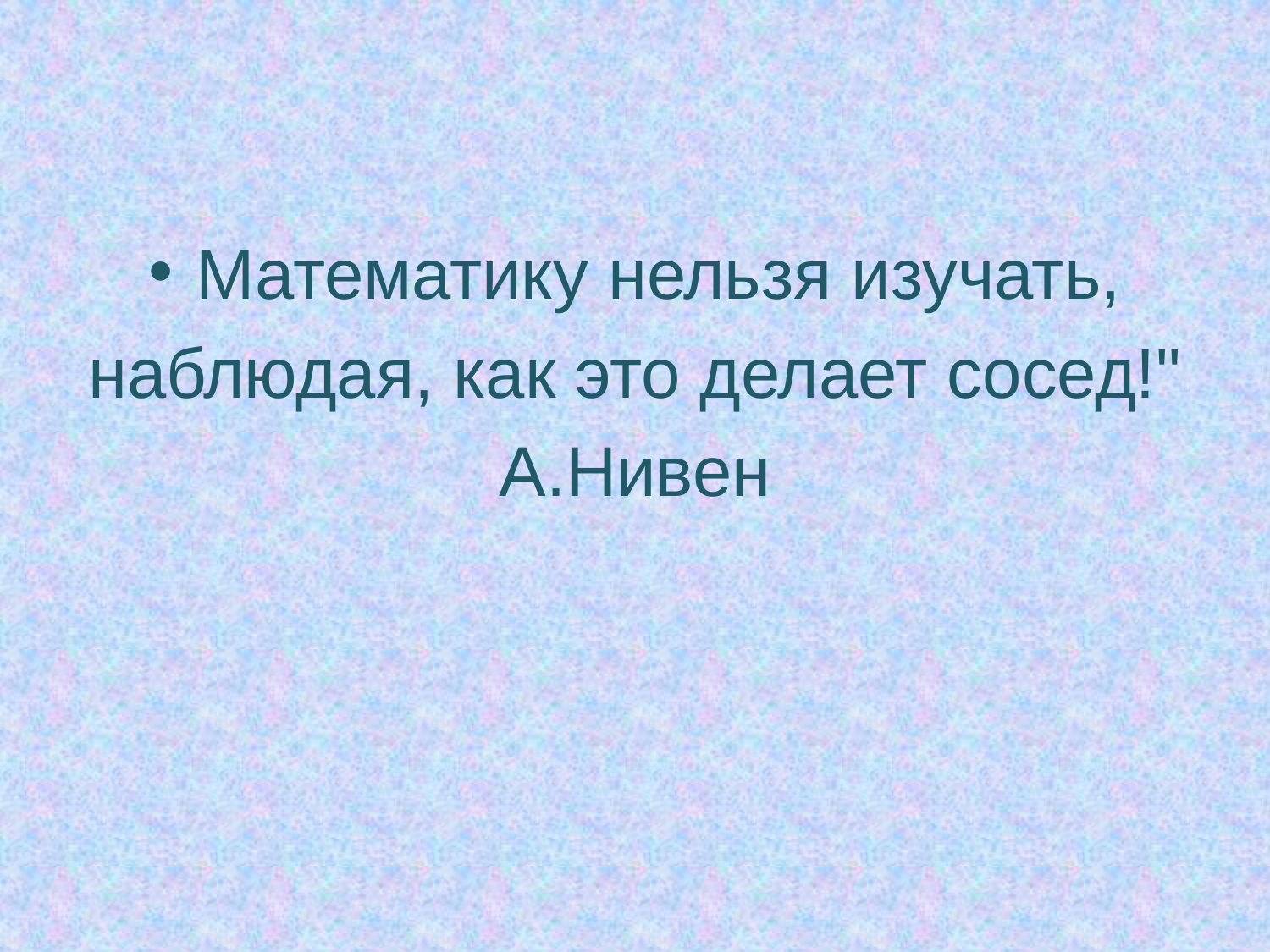

#
Математику нельзя изучать,
наблюдая, как это делает сосед!"
А.Нивен